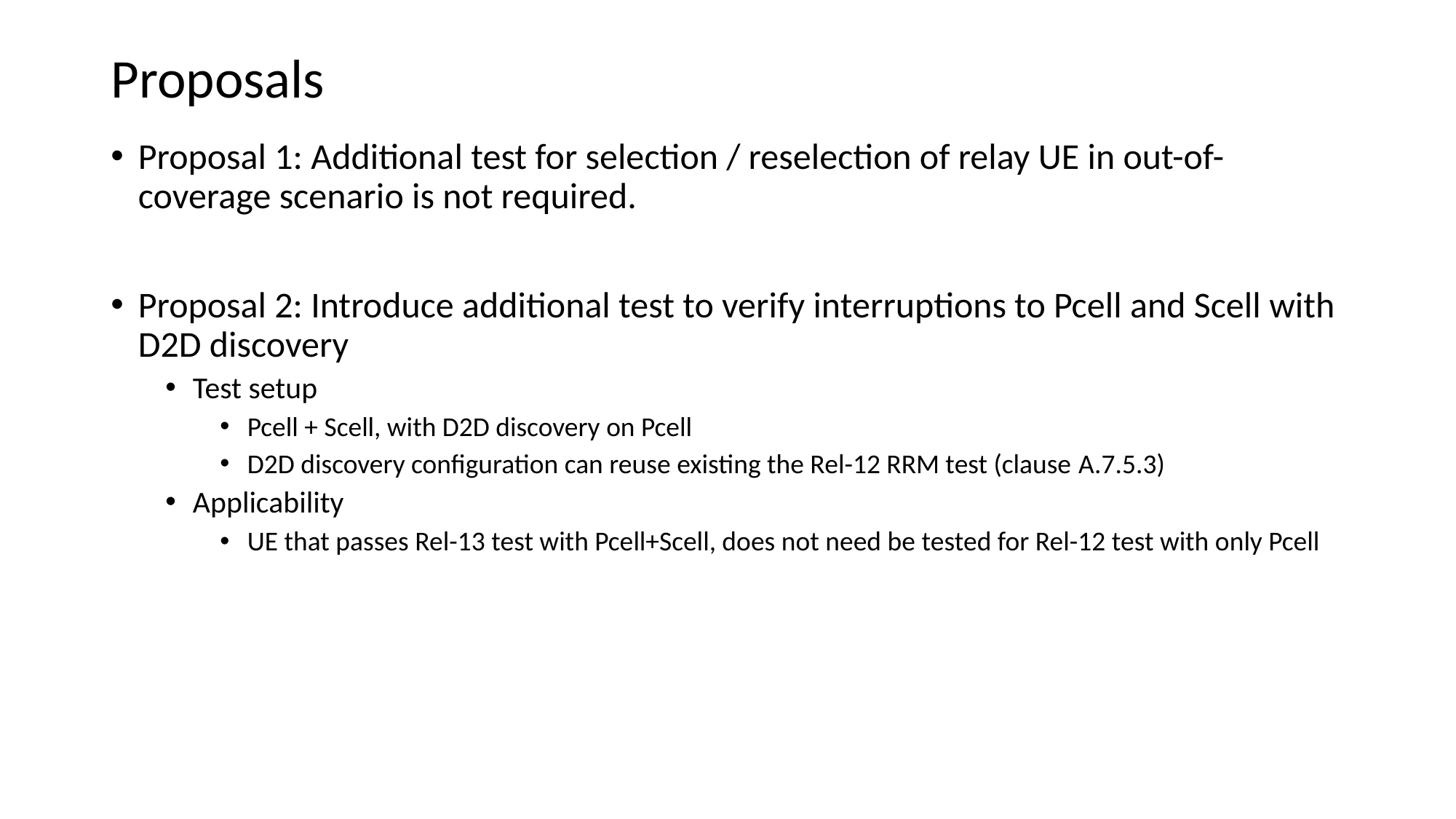

# Proposals
Proposal 1: Additional test for selection / reselection of relay UE in out-of-coverage scenario is not required.

Proposal 2: Introduce additional test to verify interruptions to Pcell and Scell with D2D discovery
Test setup
Pcell + Scell, with D2D discovery on Pcell
D2D discovery configuration can reuse existing the Rel-12 RRM test (clause A.7.5.3)
Applicability
UE that passes Rel-13 test with Pcell+Scell, does not need be tested for Rel-12 test with only Pcell